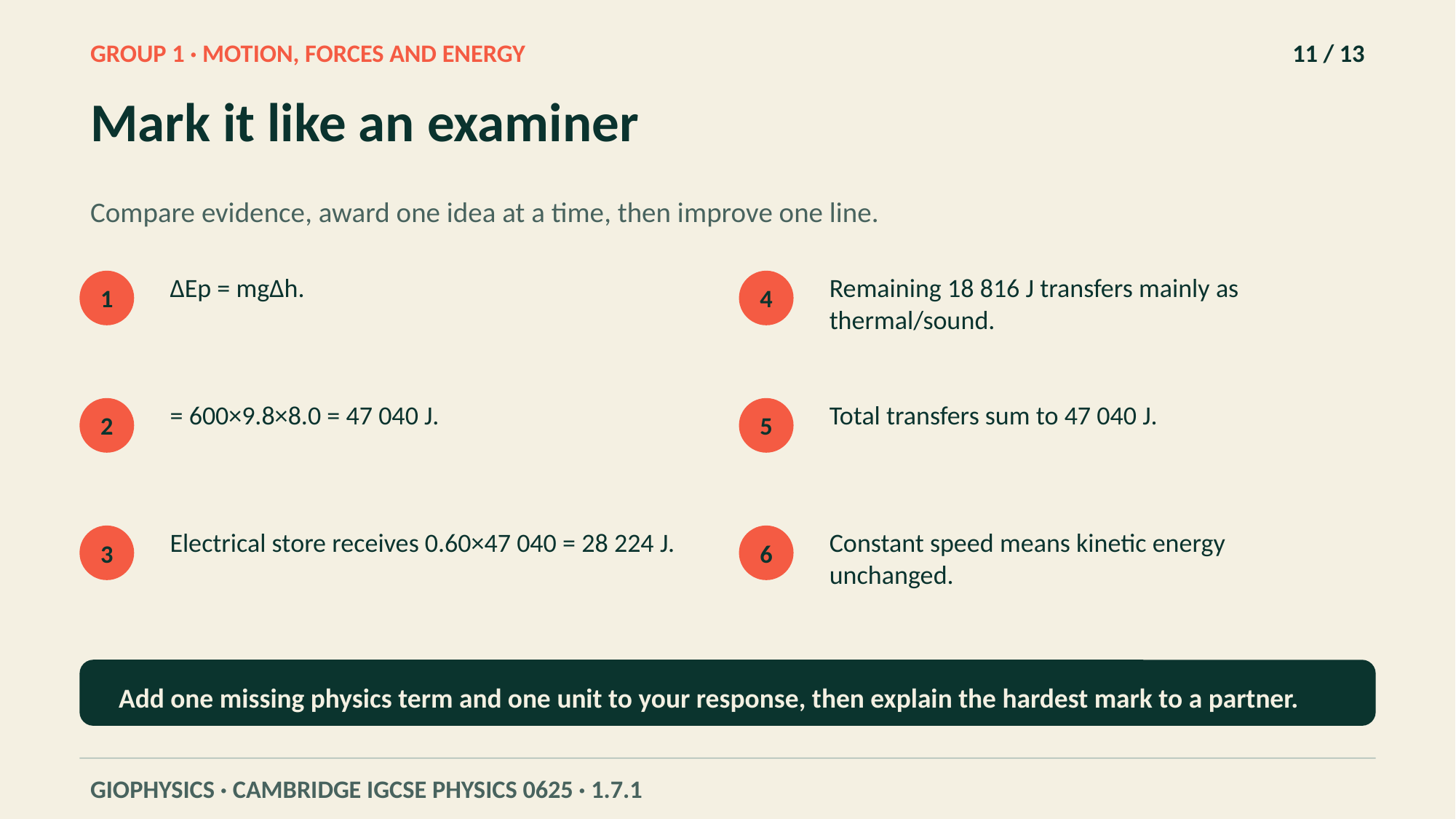

GROUP 1 · MOTION, FORCES AND ENERGY
11 / 13
Mark it like an examiner
Compare evidence, award one idea at a time, then improve one line.
ΔEp = mgΔh.
Remaining 18 816 J transfers mainly as thermal/sound.

1
4
= 600×9.8×8.0 = 47 040 J.
Total transfers sum to 47 040 J.

2
5
Electrical store receives 0.60×47 040 = 28 224 J.
Constant speed means kinetic energy unchanged.

3
6

Add one missing physics term and one unit to your response, then explain the hardest mark to a partner.

GIOPHYSICS · CAMBRIDGE IGCSE PHYSICS 0625 · 1.7.1